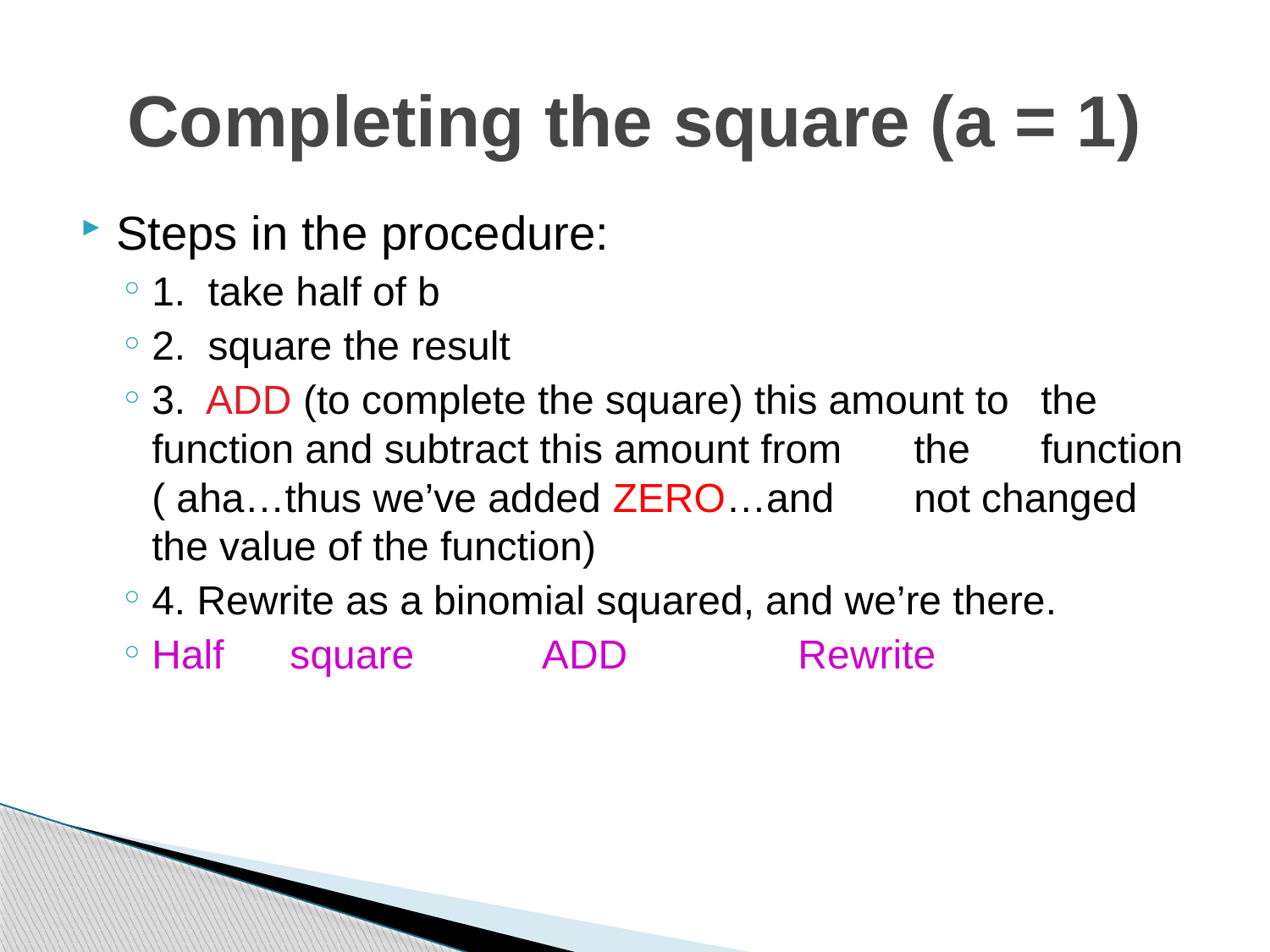

# Completing the square (a = 1)
Steps in the procedure:
1.  take half of b
2.  square the result
3.  ADD (to complete the square) this amount to 	the function and subtract this amount from 	the 	function ( aha…thus we’ve added ZERO…and  	not changed the value of the function)
4. Rewrite as a binomial squared, and we’re there.
Half	 square	 ADD		 Rewrite